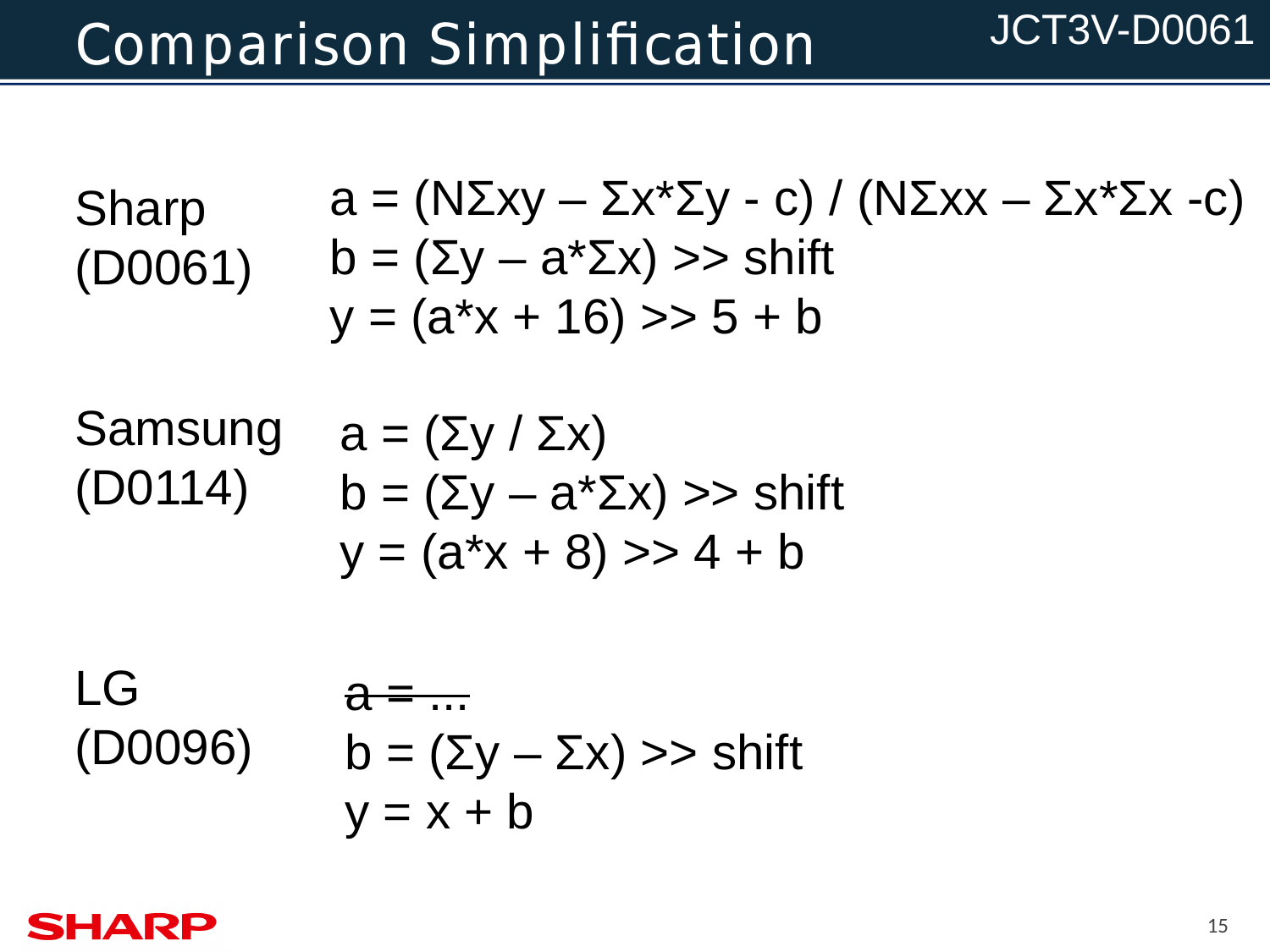

# Comparison Simplification

a = (NΣxy – Σx*Σy - c) / (NΣxx – Σx*Σx -c)
b = (Σy – a*Σx) >> shift
y = (a*x + 16) >> 5 + b
Sharp
(D0061)
Samsung
(D0114)
a = (Σy / Σx)
b = (Σy – a*Σx) >> shift
y = (a*x + 8) >> 4 + b
LG
(D0096)
a = ...
b = (Σy – Σx) >> shift
y = x + b
15